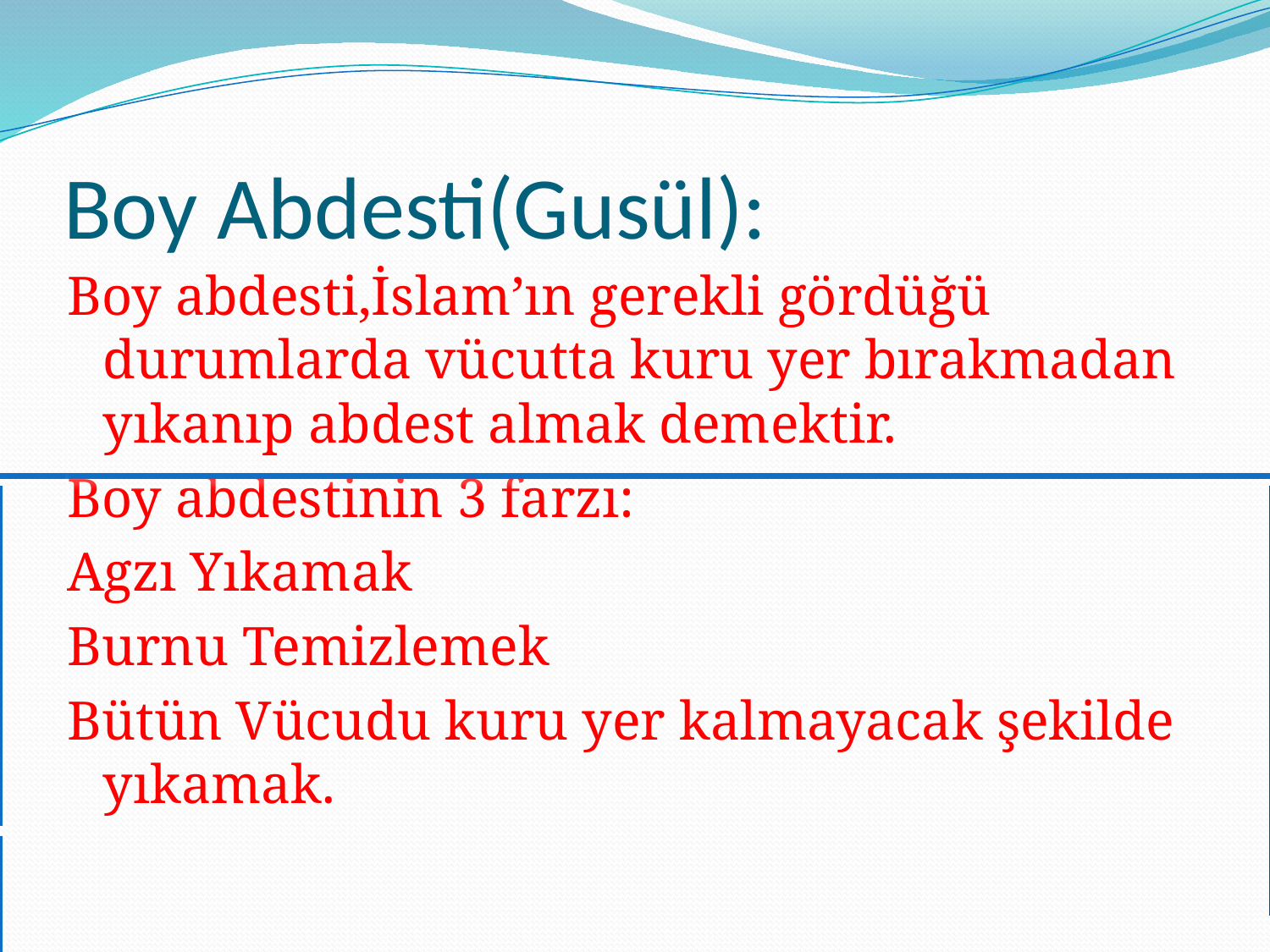

# Boy Abdesti(Gusül):
Boy abdesti,İslam’ın gerekli gördüğü durumlarda vücutta kuru yer bırakmadan yıkanıp abdest almak demektir.
Boy abdestinin 3 farzı:
Agzı Yıkamak
Burnu Temizlemek
Bütün Vücudu kuru yer kalmayacak şekilde yıkamak.